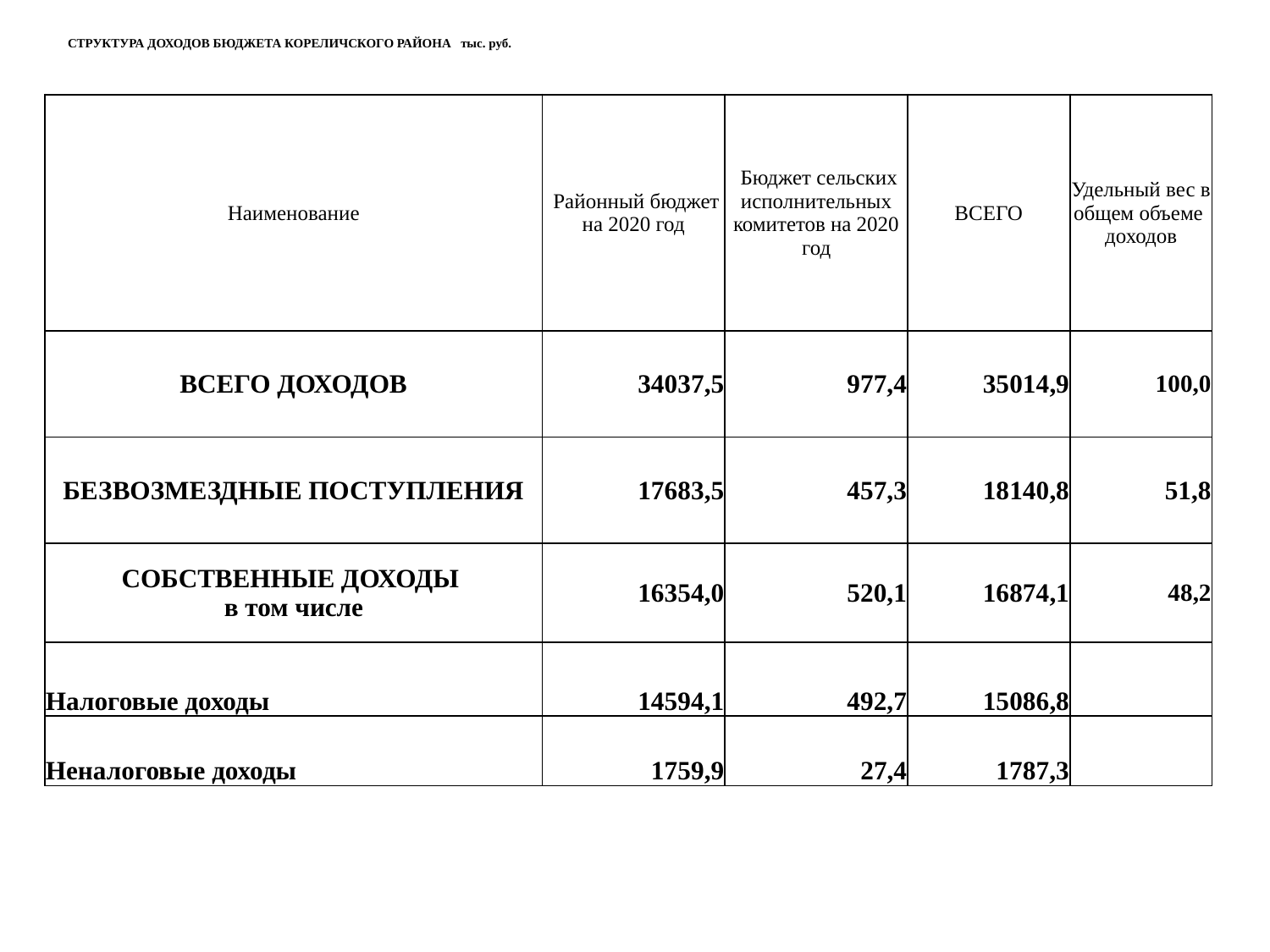

# СТРУКТУРА ДОХОДОВ БЮДЖЕТА КОРЕЛИЧСКОГО РАЙОНА   тыс. руб.
| Наименование | Районный бюджет на 2020 год | Бюджет сельских исполнительных комитетов на 2020 год | ВСЕГО | Удельный вес в общем объеме доходов |
| --- | --- | --- | --- | --- |
| ВСЕГО ДОХОДОВ | 34037,5 | 977,4 | 35014,9 | 100,0 |
| БЕЗВОЗМЕЗДНЫЕ ПОСТУПЛЕНИЯ | 17683,5 | 457,3 | 18140,8 | 51,8 |
| СОБСТВЕННЫЕ ДОХОДЫ в том числе | 16354,0 | 520,1 | 16874,1 | 48,2 |
| Налоговые доходы | 14594,1 | 492,7 | 15086,8 |  |
| Неналоговые доходы | 1759,9 | 27,4 | 1787,3 |  |